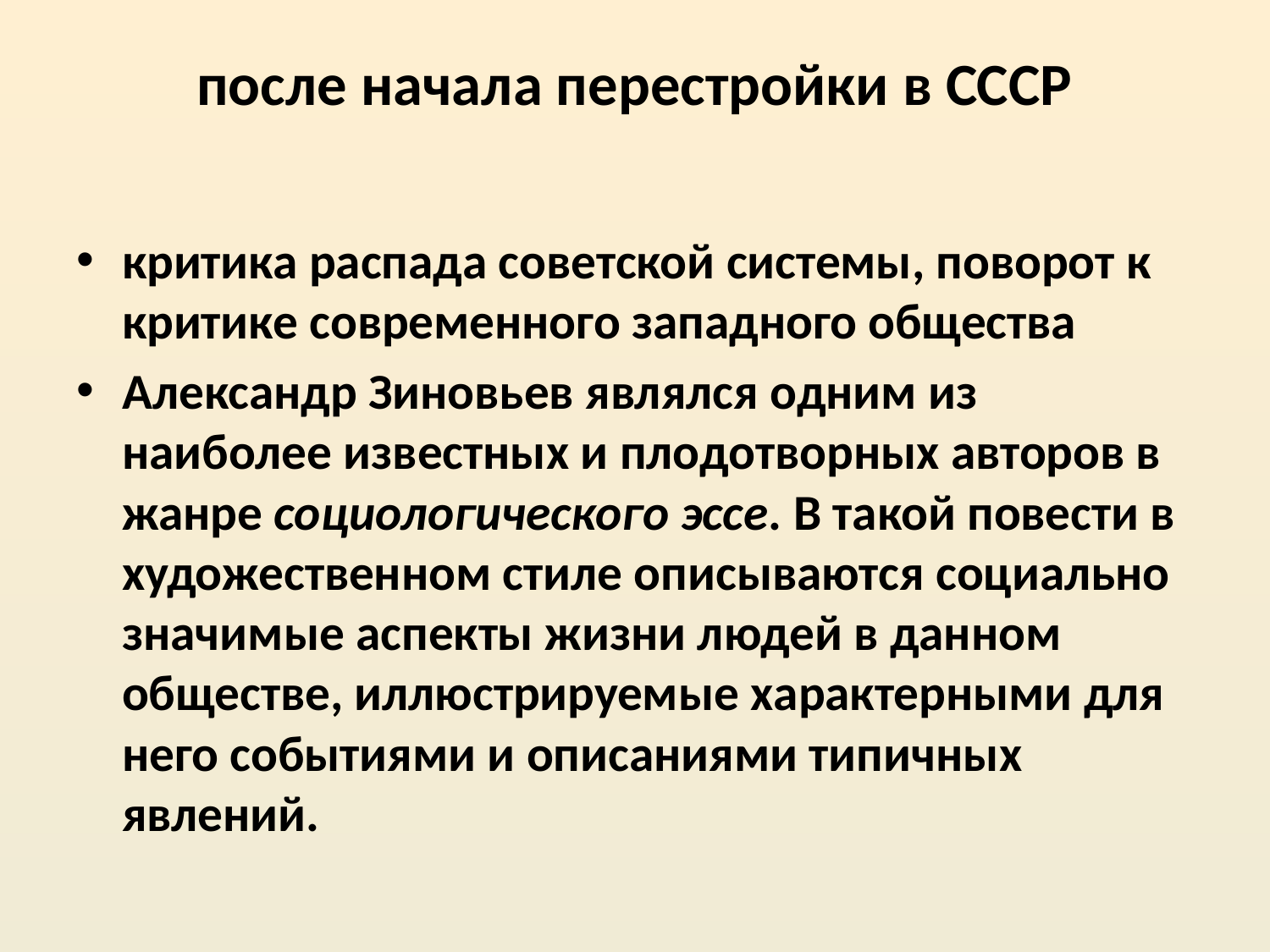

# после начала перестройки в СССР
критика распада советской системы, поворот к критике современного западного общества
Александр Зиновьев являлся одним из наиболее известных и плодотворных авторов в жанре социологического эссе. В такой повести в художественном стиле описываются социально значимые аспекты жизни людей в данном обществе, иллюстрируемые характерными для него событиями и описаниями типичных явлений.